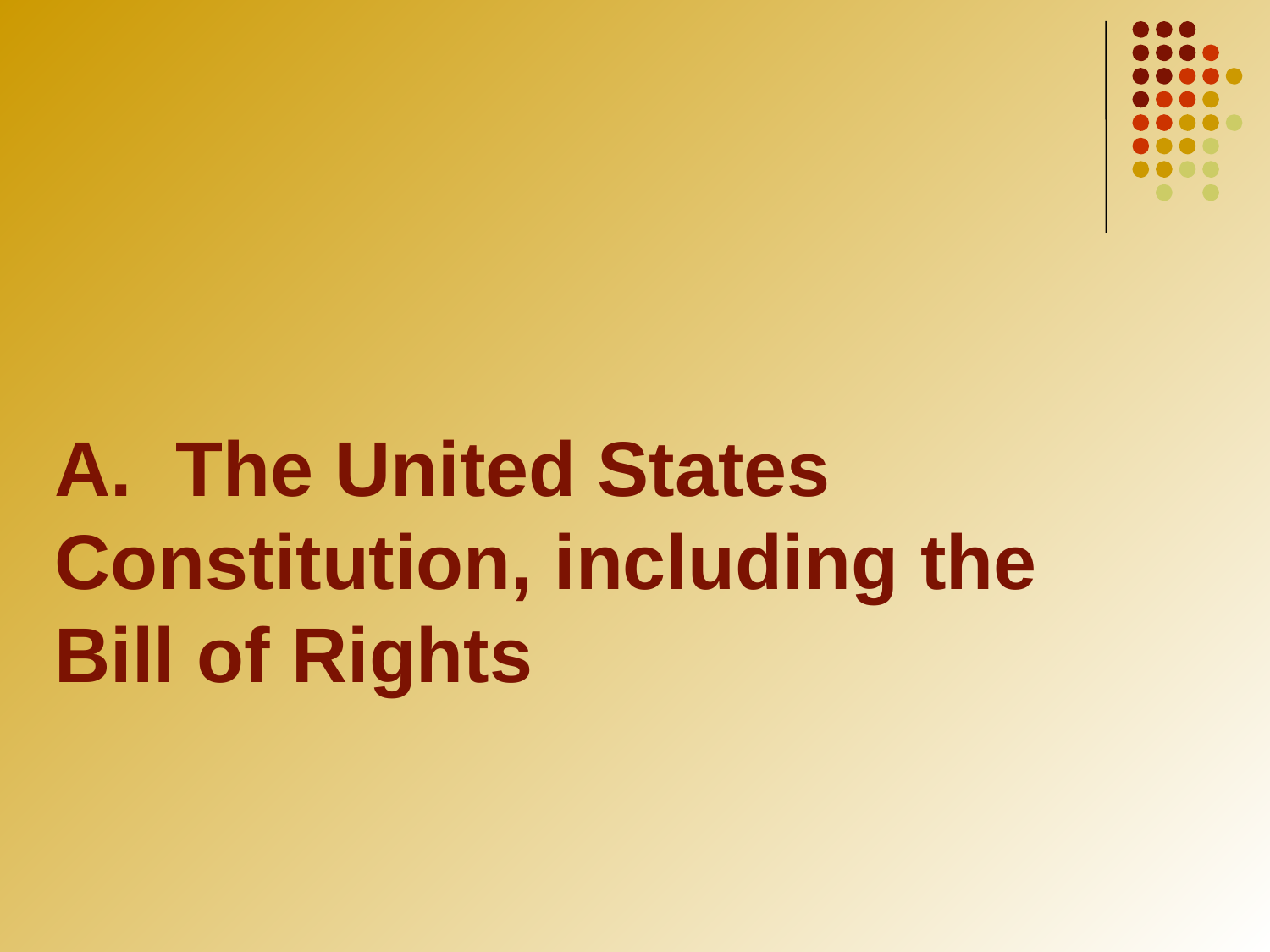

A.  The United States Constitution, including the Bill of Rights